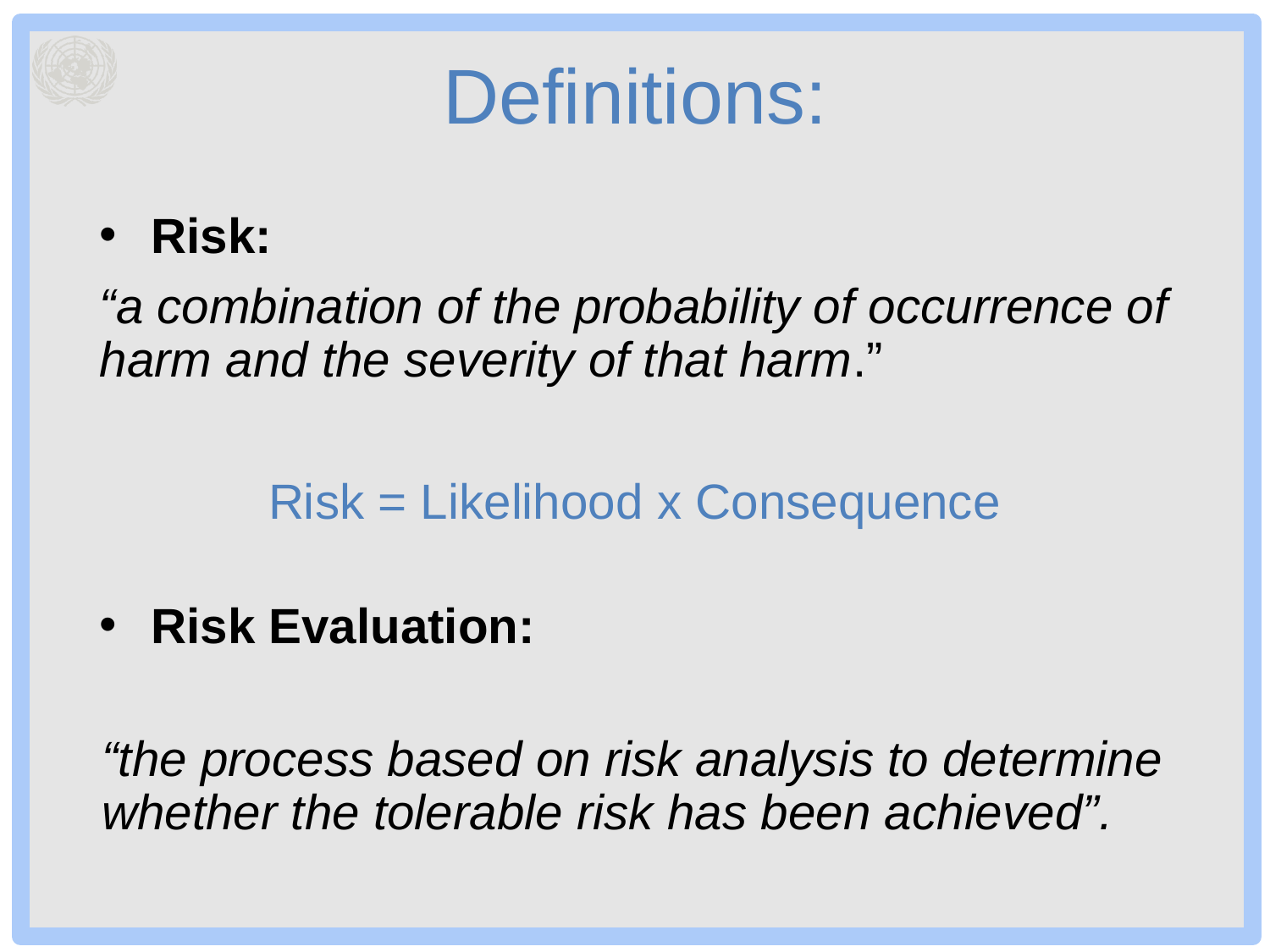

# Definitions:
Risk:
“a combination of the probability of occurrence of harm and the severity of that harm.”

Risk = Likelihood x Consequence
Risk Evaluation:

“the process based on risk analysis to determine whether the tolerable risk has been achieved”.